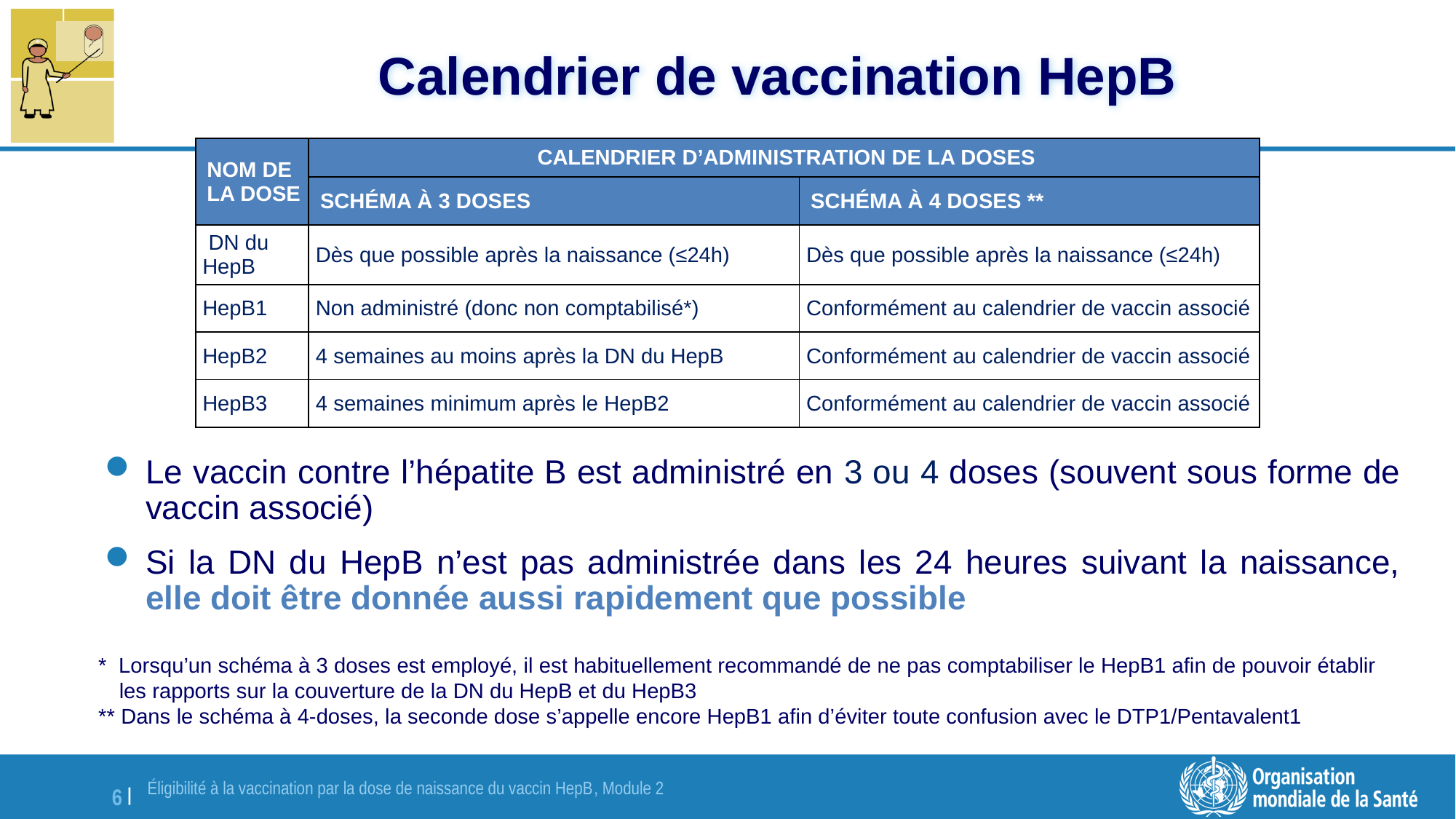

# Calendrier de vaccination HepB
| NOM DE LA DOSE | CALENDRIER D’ADMINISTRATION DE LA DOSES |  |
| --- | --- | --- |
|  | SCHÉMA À 3 DOSES | SCHÉMA À 4 DOSES \*\* |
| DN du HepB | Dès que possible après la naissance (≤24h) | Dès que possible après la naissance (≤24h) |
| HepB1 | Non administré (donc non comptabilisé\*) | Conformément au calendrier de vaccin associé |
| HepB2 | 4 semaines au moins après la DN du HepB | Conformément au calendrier de vaccin associé |
| HepB3 | 4 semaines minimum après le HepB2 | Conformément au calendrier de vaccin associé |

Le vaccin contre l’hépatite B est administré en 3 ou 4 doses (souvent sous forme de vaccin associé)
Si la DN du HepB n’est pas administrée dans les 24 heures suivant la naissance, elle doit être donnée aussi rapidement que possible

*  Lorsqu’un schéma à 3 doses est employé, il est habituellement recommandé de ne pas comptabiliser le HepB1 afin de pouvoir établir les rapports sur la couverture de la DN du HepB et du HepB3
** Dans le schéma à 4-doses, la seconde dose s’appelle encore HepB1 afin d’éviter toute confusion avec le DTP1/Pentavalent1